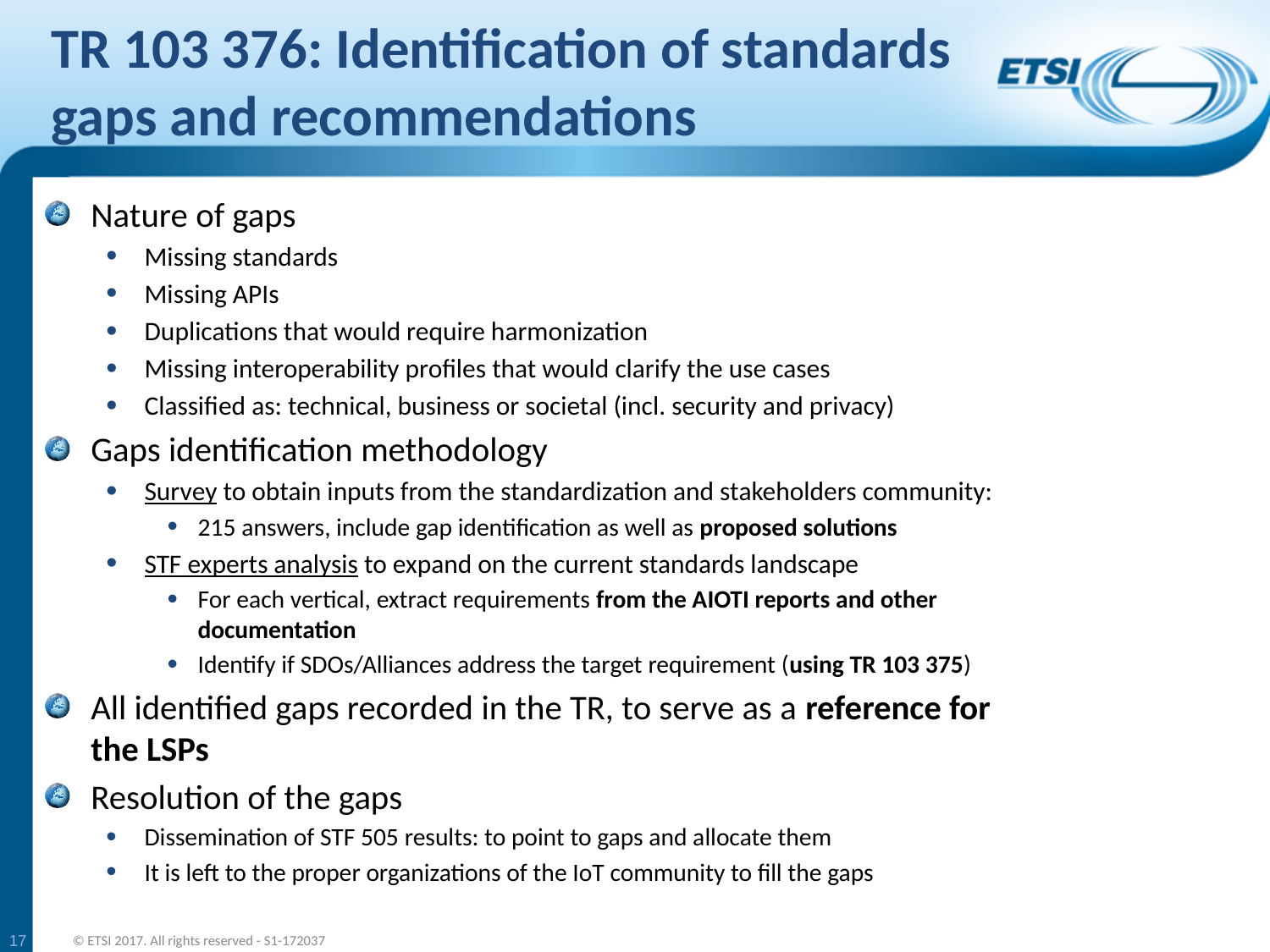

# TR 103 376: Identification of standards gaps and recommendations
Nature of gaps
Missing standards
Missing APIs
Duplications that would require harmonization
Missing interoperability profiles that would clarify the use cases
Classified as: technical, business or societal (incl. security and privacy)
Gaps identification methodology
Survey to obtain inputs from the standardization and stakeholders community:
215 answers, include gap identification as well as proposed solutions
STF experts analysis to expand on the current standards landscape
For each vertical, extract requirements from the AIOTI reports and other documentation
Identify if SDOs/Alliances address the target requirement (using TR 103 375)
All identified gaps recorded in the TR, to serve as a reference for the LSPs
Resolution of the gaps
Dissemination of STF 505 results: to point to gaps and allocate them
It is left to the proper organizations of the IoT community to fill the gaps
17
© ETSI 2017. All rights reserved - S1-172037